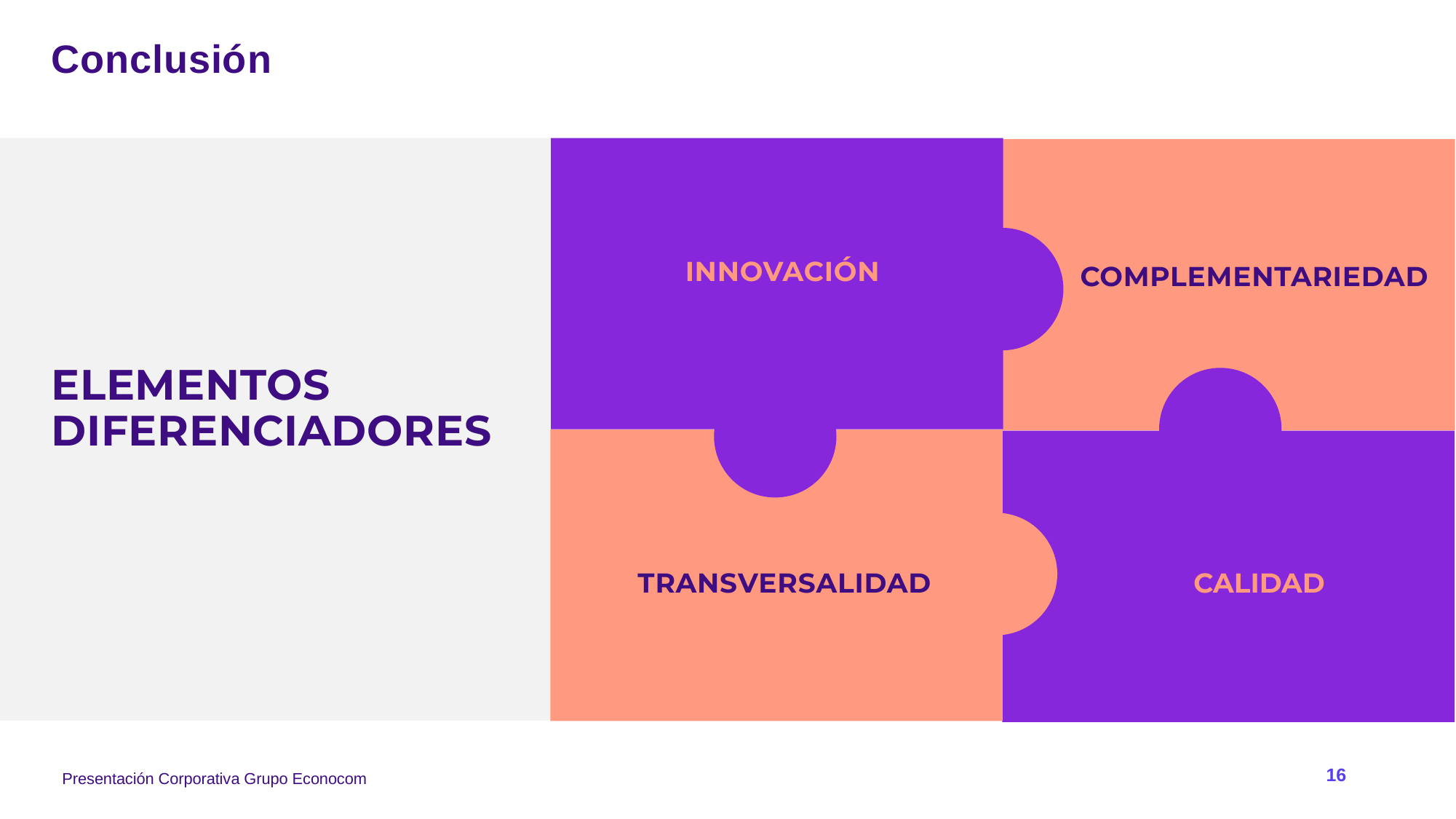

Conclusión

INNOVACIÓN
COMPLEMENTARIEDAD
# ELEMENTOS DIFERENCIADORES

CALIDAD
TRANSVERSALIDAD
Presentación Corporativa Grupo Econocom
16